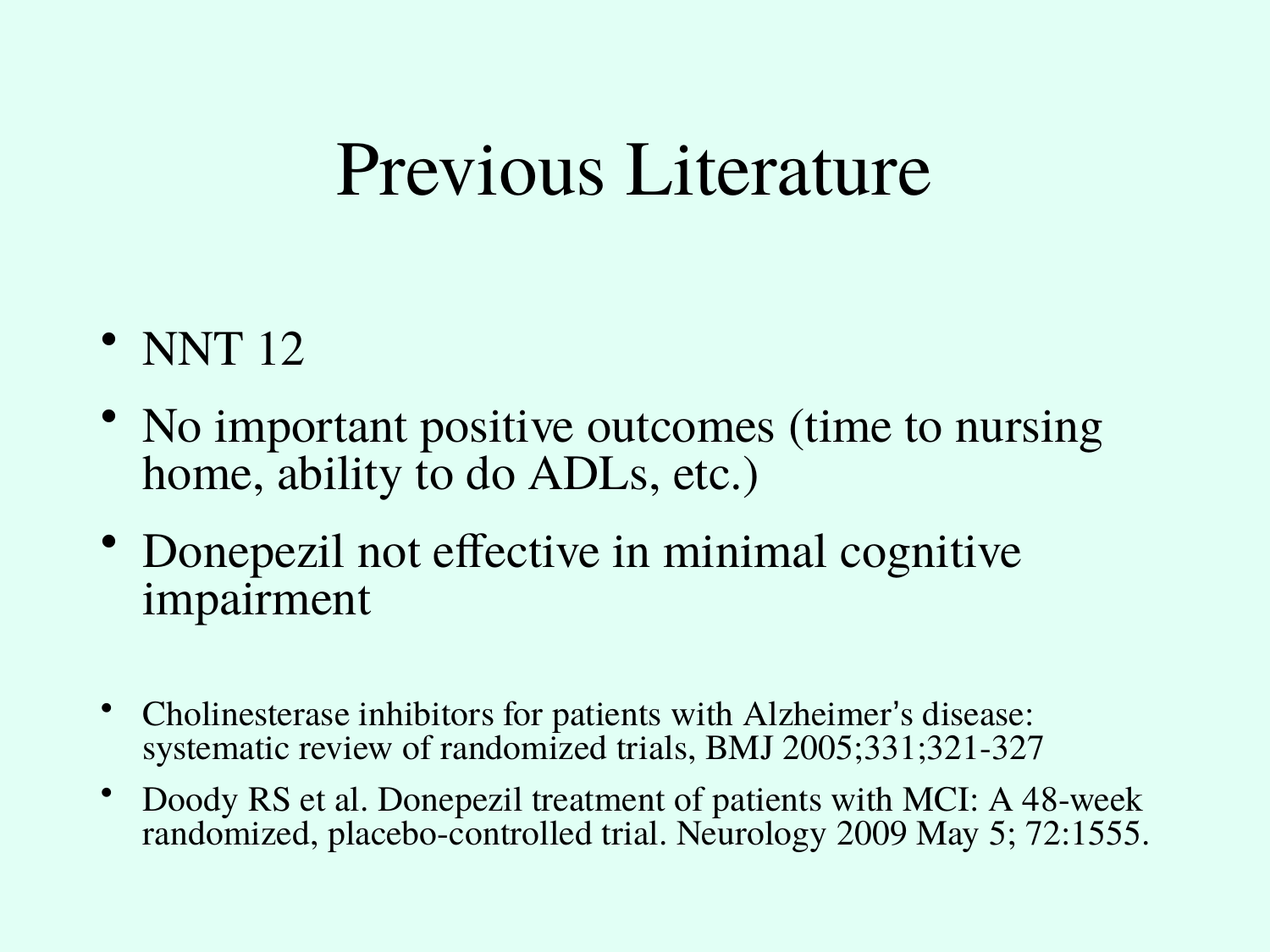

Previous Literature

NNT 12
No important positive outcomes (time to nursing home, ability to do ADLs, etc.)
Donepezil not effective in minimal cognitive impairment

Cholinesterase inhibitors for patients with Alzheimer’s disease: systematic review of randomized trials, BMJ 2005;331;321-327
Doody RS et al. Donepezil treatment of patients with MCI: A 48-week randomized, placebo-controlled trial. Neurology 2009 May 5; 72:1555.